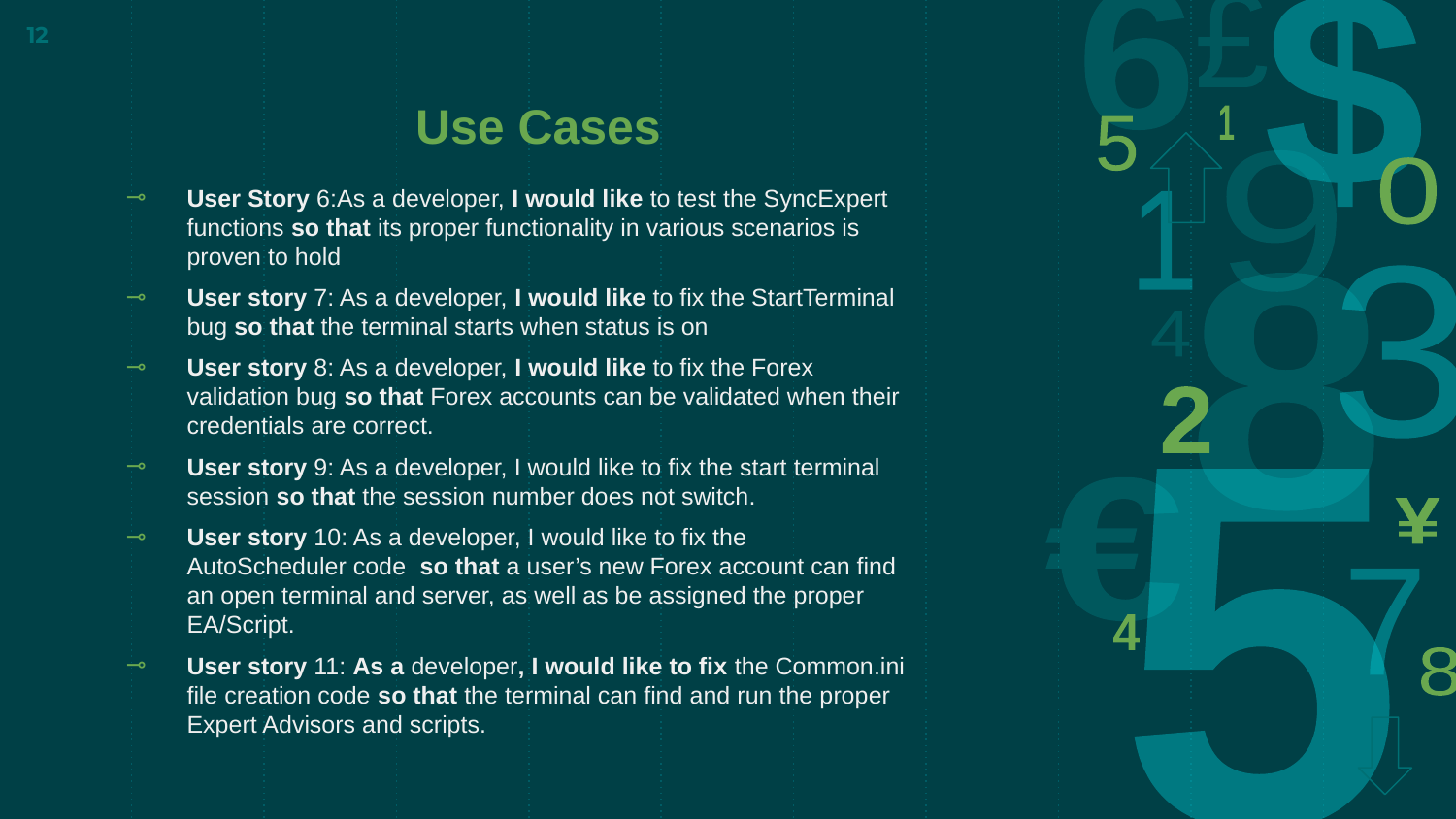

12
# Use Cases
User Story 6:As a developer, I would like to test the SyncExpert functions so that its proper functionality in various scenarios is proven to hold
User story 7: As a developer, I would like to fix the StartTerminal bug so that the terminal starts when status is on
User story 8: As a developer, I would like to fix the Forex validation bug so that Forex accounts can be validated when their credentials are correct.
User story 9: As a developer, I would like to fix the start terminal session so that the session number does not switch.
User story 10: As a developer, I would like to fix the AutoScheduler code  so that a user’s new Forex account can find an open terminal and server, as well as be assigned the proper EA/Script.
User story 11: As a developer, I would like to fix the Common.ini file creation code so that the terminal can find and run the proper Expert Advisors and scripts.